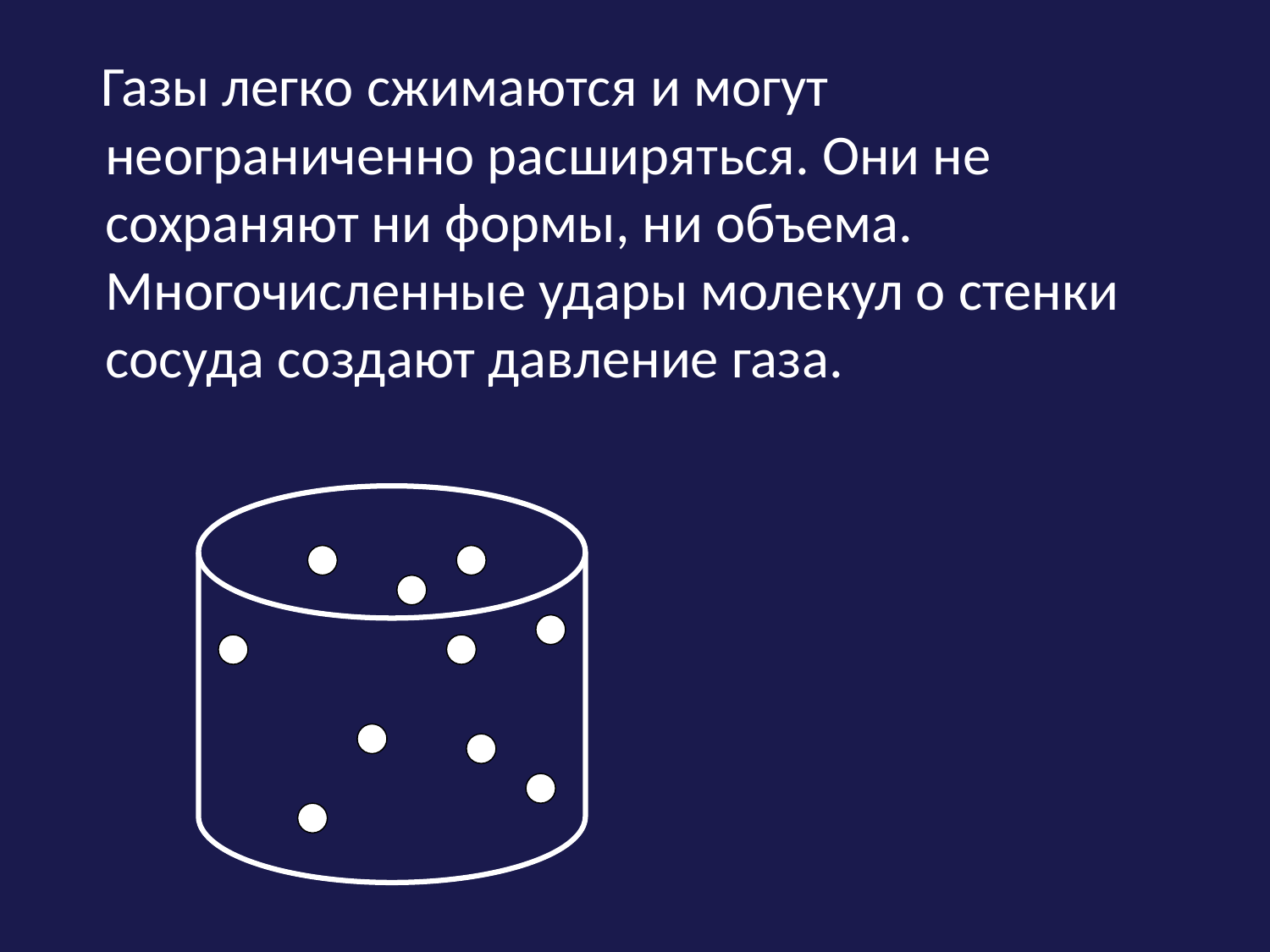

Газы легко сжимаются и могут неограниченно расширяться. Они не сохраняют ни формы, ни объема. Многочисленные удары молекул о стенки сосуда создают давление газа.